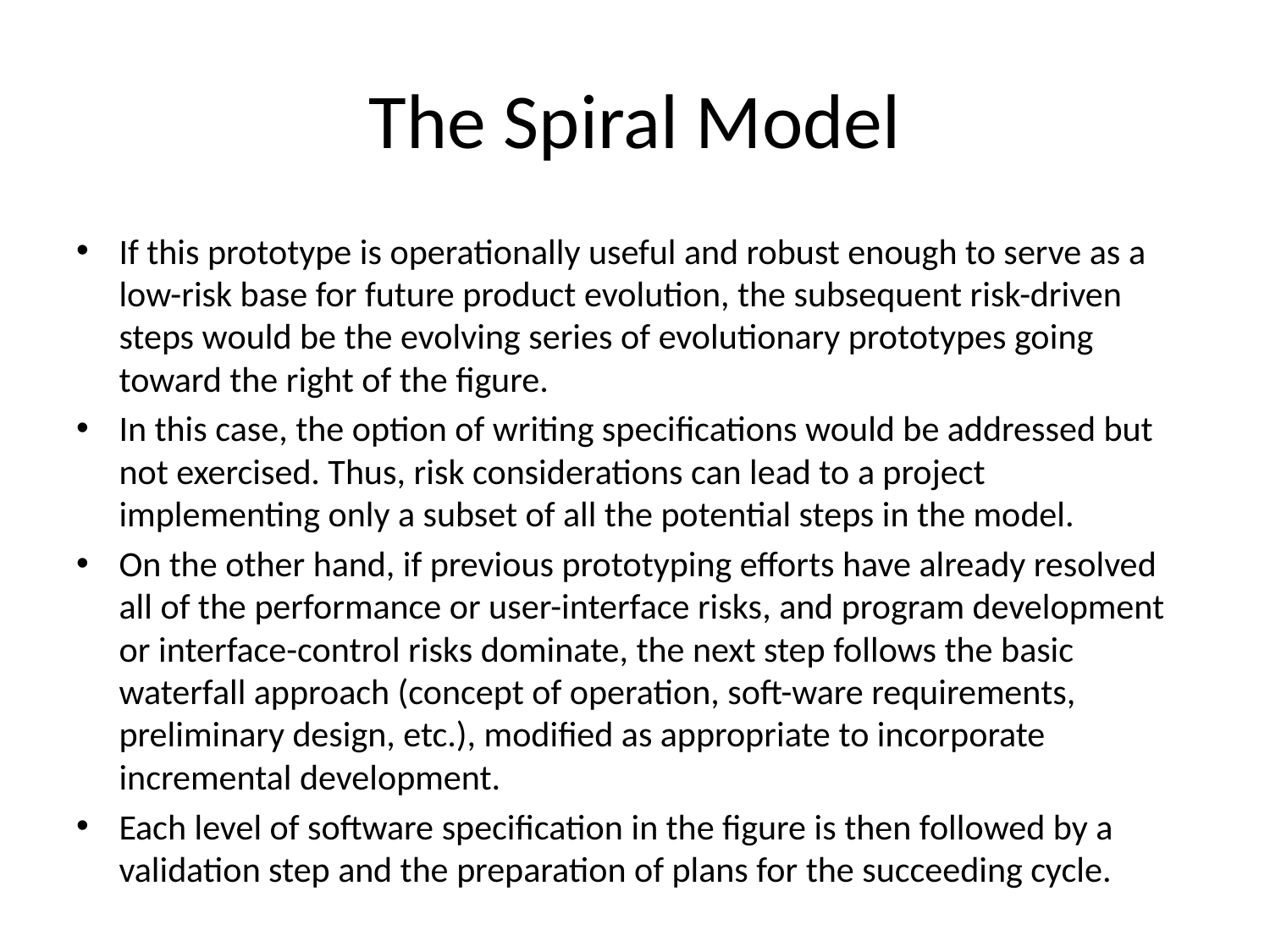

# The Spiral Model
If this prototype is operationally useful and robust enough to serve as a low-risk base for future product evolution, the subsequent risk-driven steps would be the evolving series of evolutionary prototypes going toward the right of the figure.
In this case, the option of writing specifications would be addressed but not exercised. Thus, risk considerations can lead to a project implementing only a subset of all the potential steps in the model.
On the other hand, if previous prototyping efforts have already resolved all of the performance or user-interface risks, and program development or interface-control risks dominate, the next step follows the basic waterfall approach (concept of operation, soft-ware requirements, preliminary design, etc.), modified as appropriate to incorporate incremental development.
Each level of software specification in the figure is then followed by a validation step and the preparation of plans for the succeeding cycle.